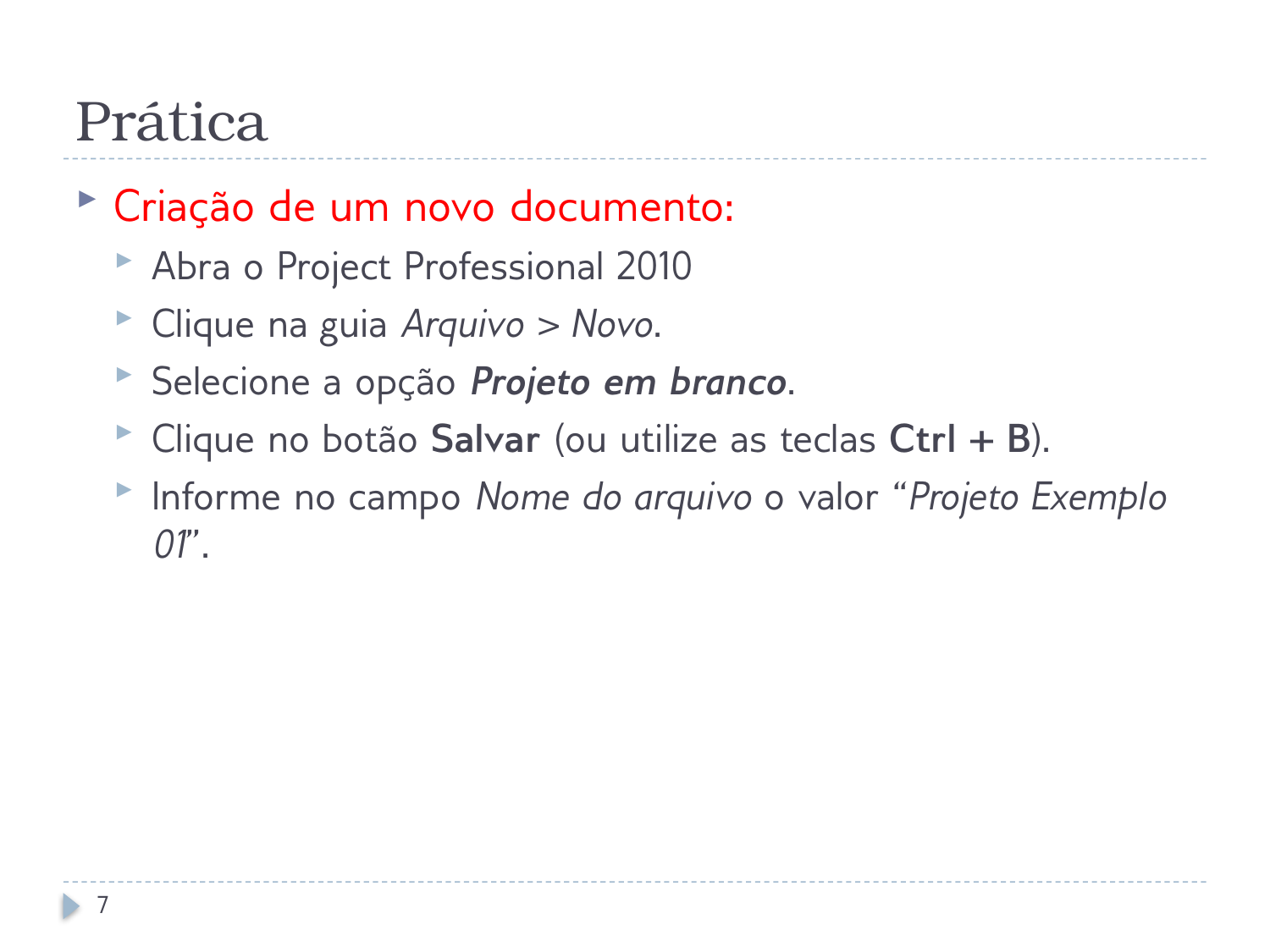

# Prática
Criação de um novo documento:
Abra o Project Professional 2010
Clique na guia Arquivo > Novo.
Selecione a opção Projeto em branco.
Clique no botão Salvar (ou utilize as teclas Ctrl + B).
Informe no campo Nome do arquivo o valor “Projeto Exemplo 01”.

7